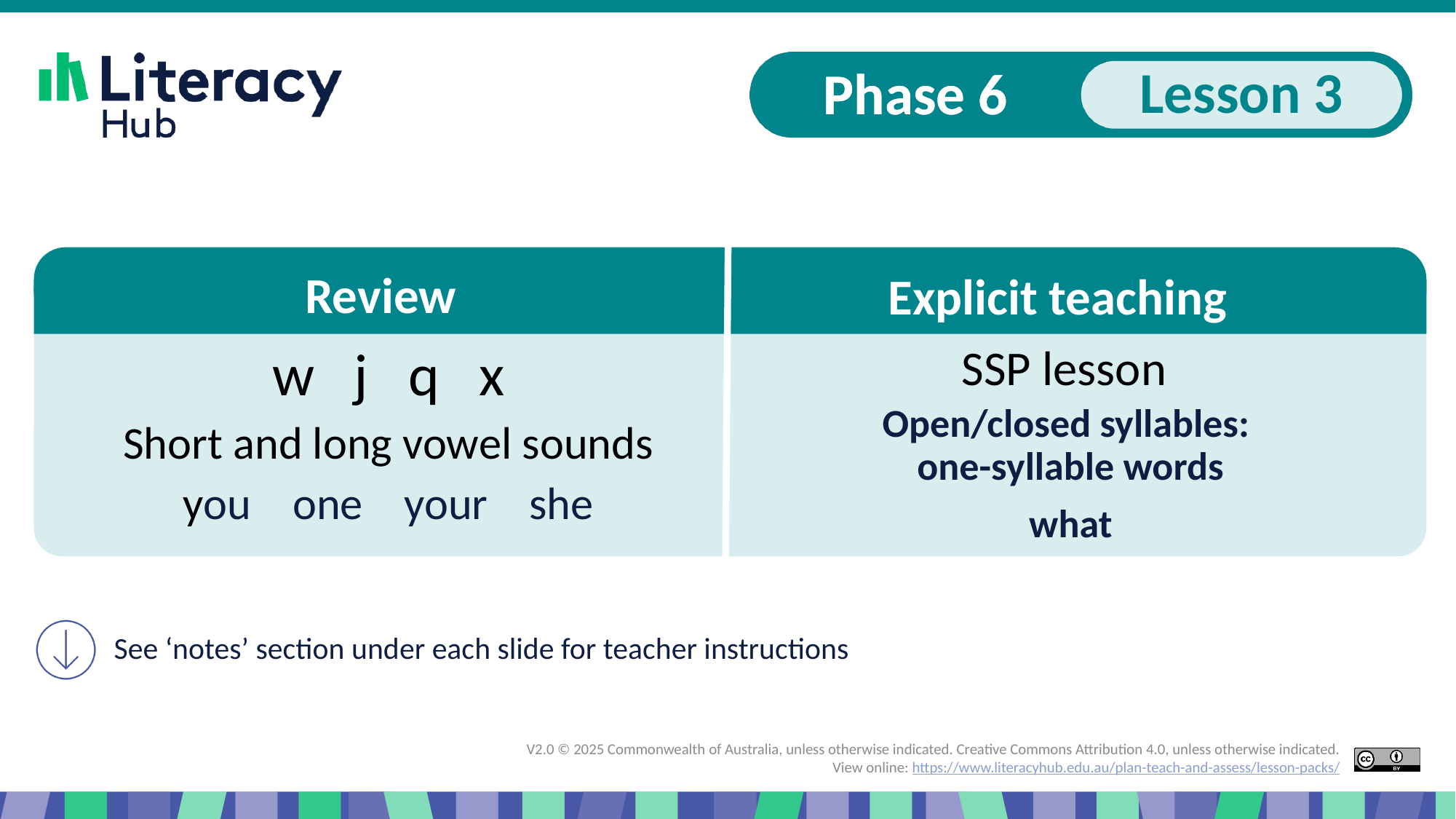

# Slide 1 Start of presentation, Open/closed syllables – one syllable words
w   j   q   x
Short and long vowel sounds
you    one    your    she
Open/closed syllables:
one-syllable words
what